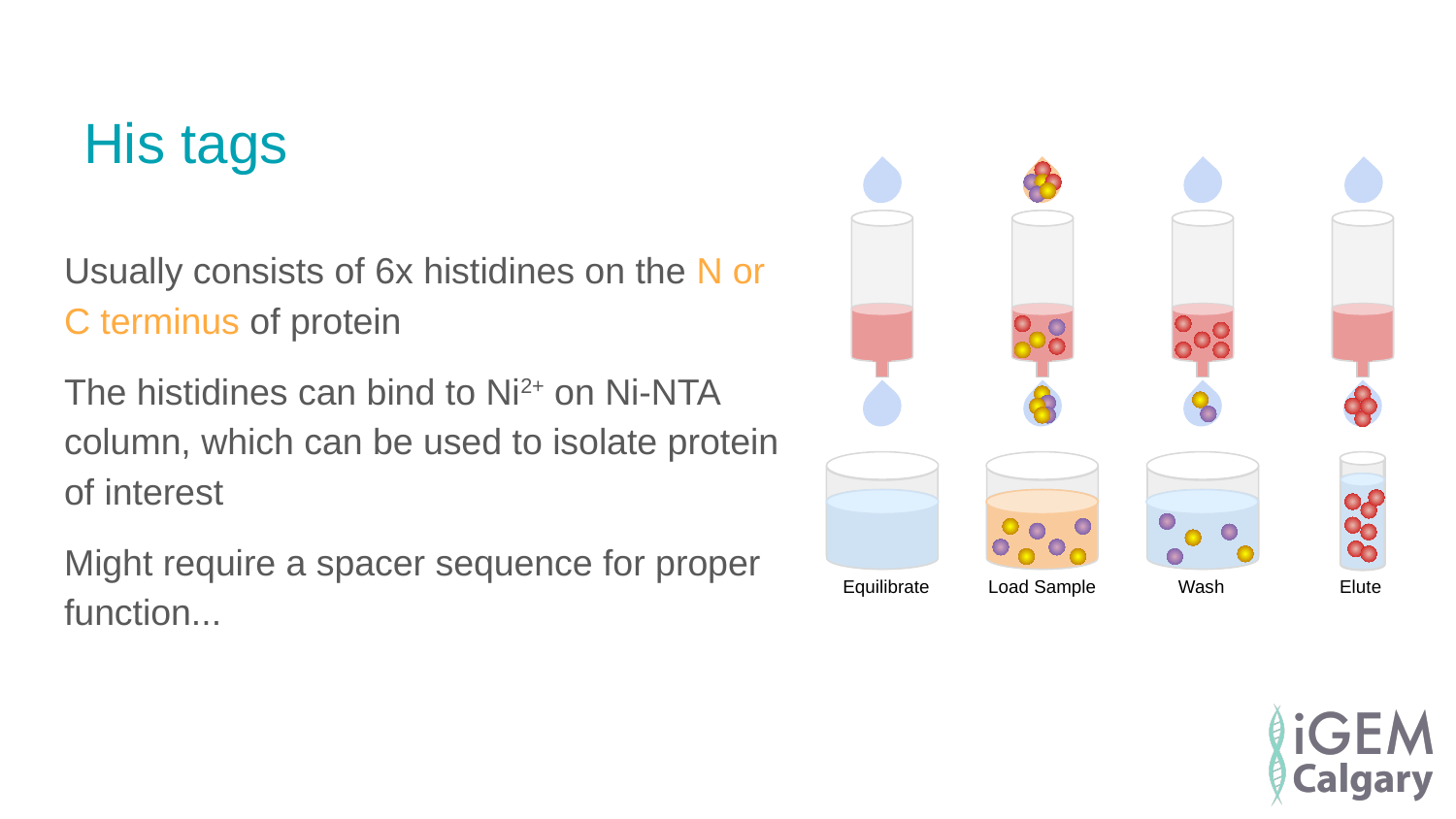

# His tags

Equilibrate
Load Sample
Wash
Elute
Usually consists of 6x histidines on the N or C terminus of protein
The histidines can bind to Ni2+ on Ni-NTA column, which can be used to isolate protein of interest
Might require a spacer sequence for proper function...